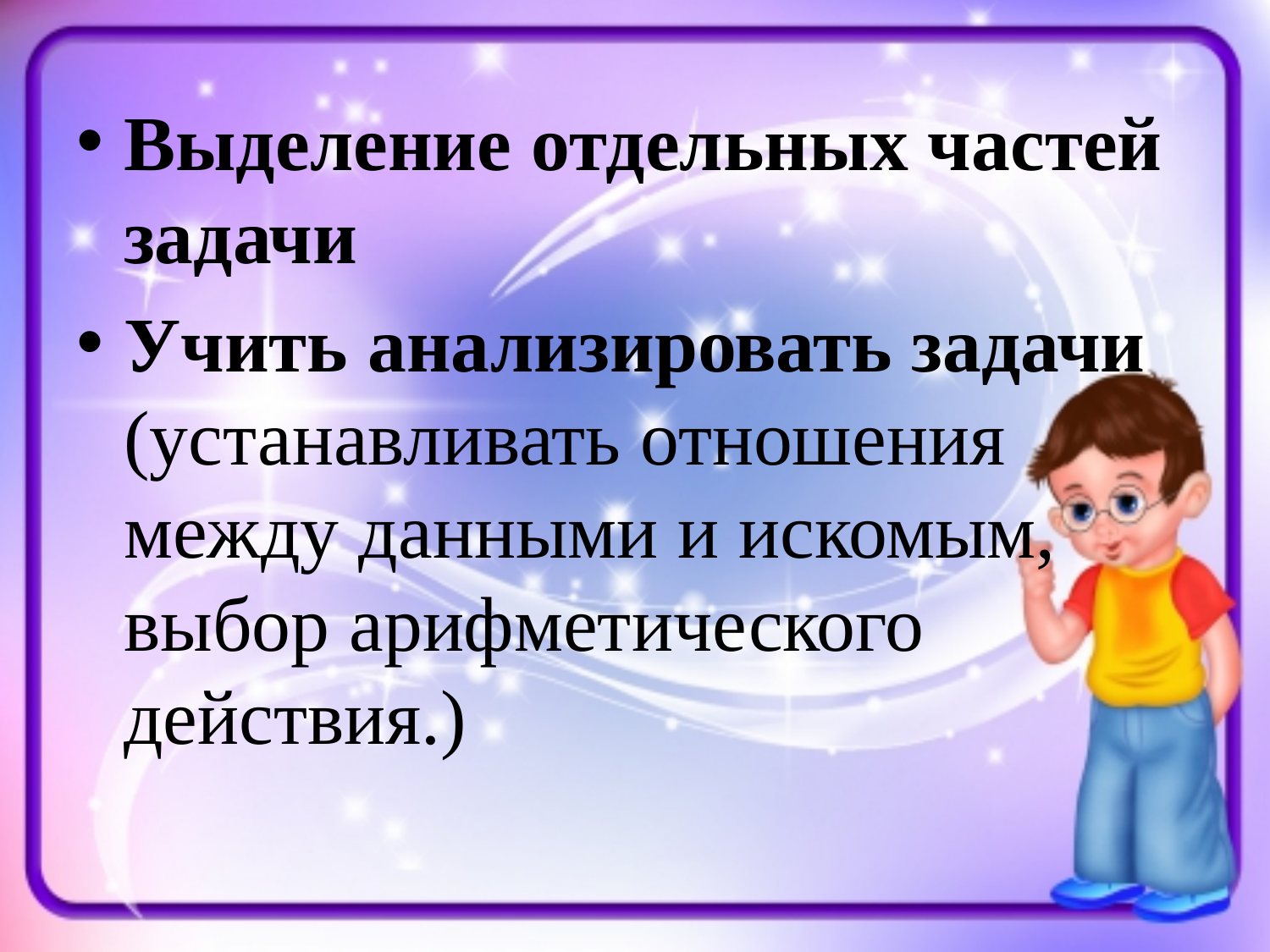

Выделение отдельных частей задачи
Учить анализировать задачи (устанавливать отношения между данными и искомым, выбор арифметического действия.)